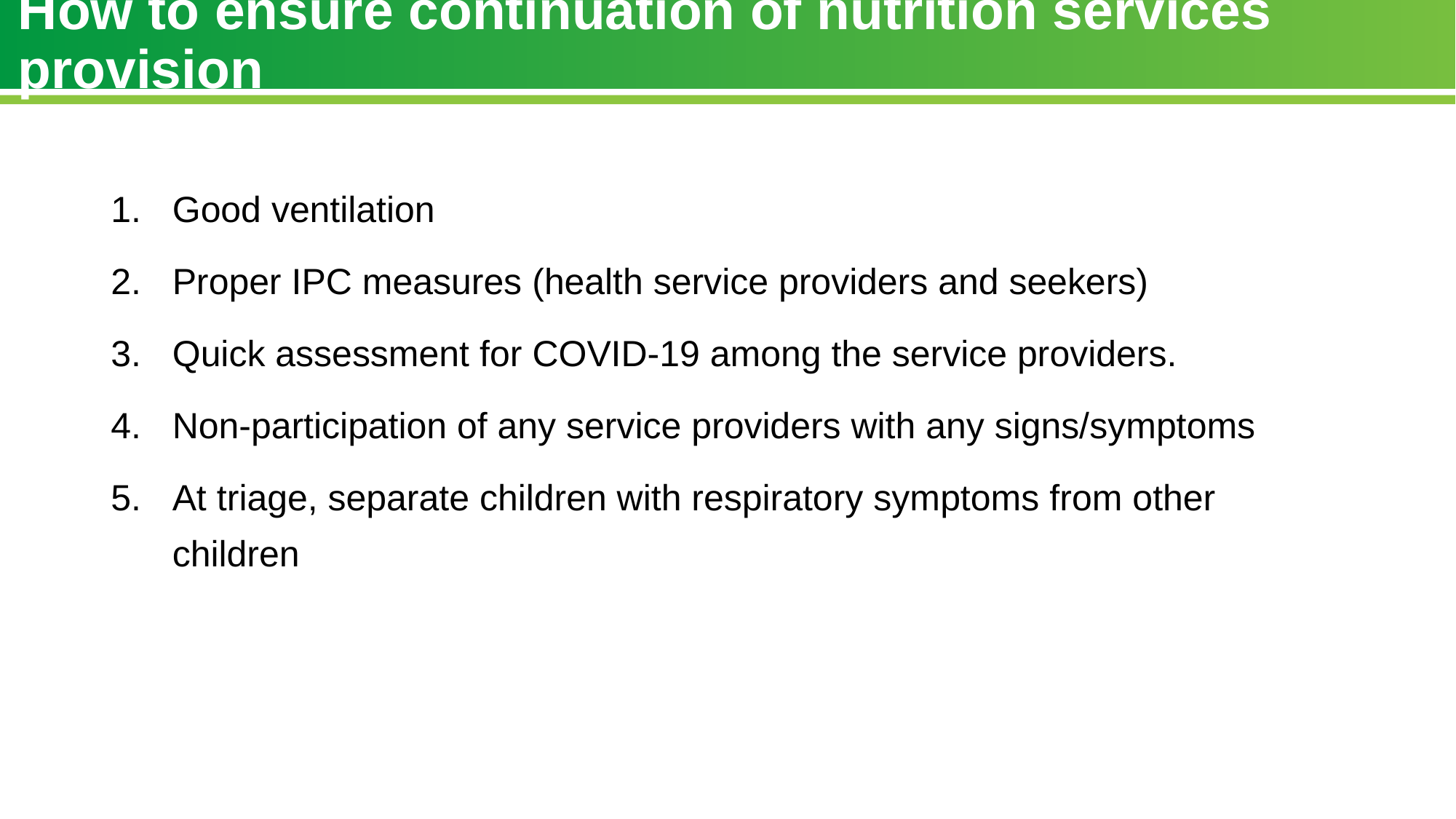

# How to ensure continuation of nutrition services provision
Good ventilation
Proper IPC measures (health service providers and seekers)
Quick assessment for COVID-19 among the service providers.
Non-participation of any service providers with any signs/symptoms
At triage, separate children with respiratory symptoms from other children